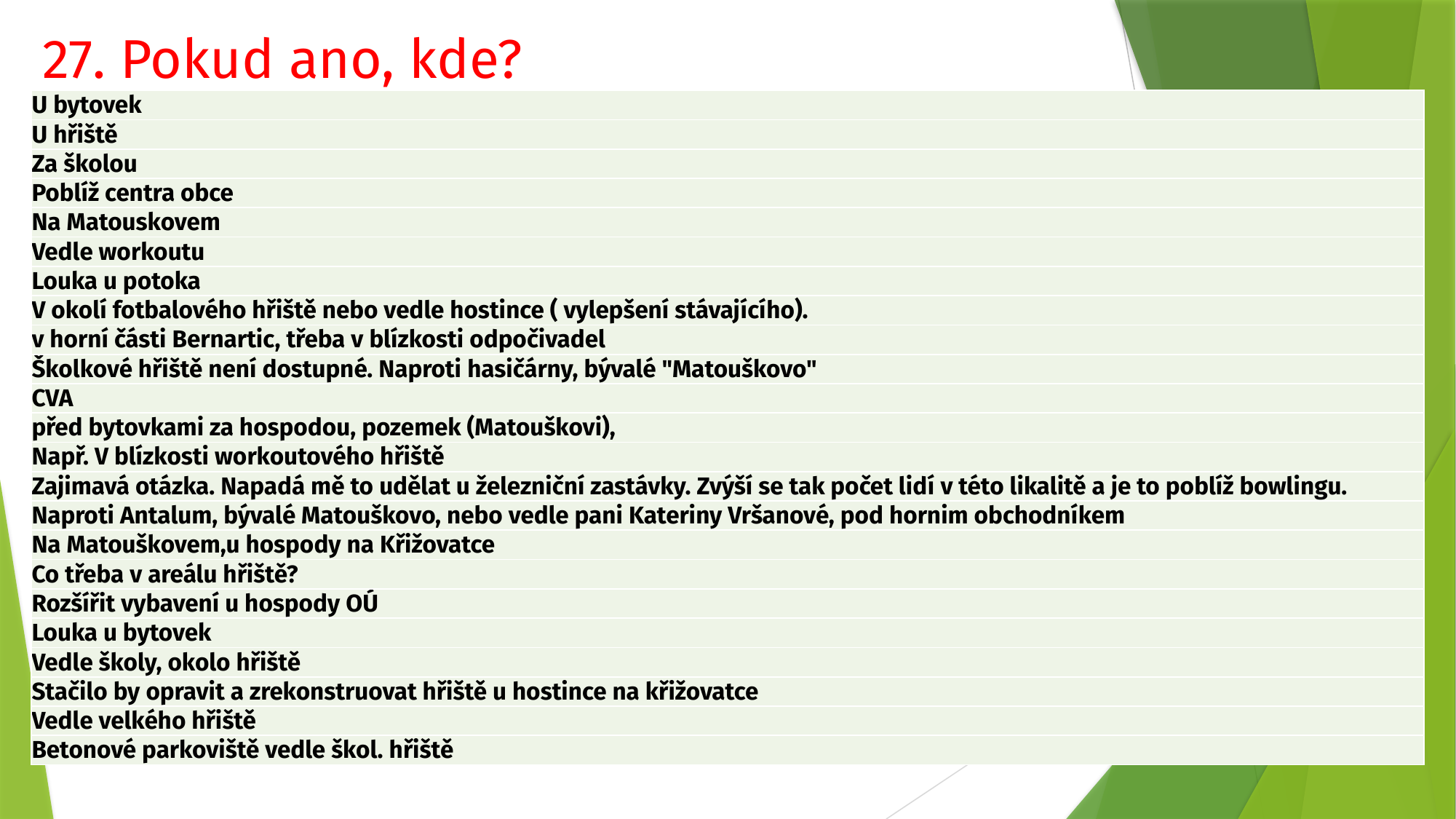

# 27. Pokud ano, kde?
| U bytovek |
| --- |
| U hřiště |
| Za školou |
| Poblíž centra obce |
| Na Matouskovem |
| Vedle workoutu |
| Louka u potoka |
| V okolí fotbalového hřiště nebo vedle hostince ( vylepšení stávajícího). |
| v horní části Bernartic, třeba v blízkosti odpočivadel |
| Školkové hřiště není dostupné. Naproti hasičárny, bývalé "Matouškovo" |
| CVA |
| před bytovkami za hospodou, pozemek (Matouškovi), |
| Např. V blízkosti workoutového hřiště |
| Zajimavá otázka. Napadá mě to udělat u železniční zastávky. Zvýší se tak počet lidí v této likalitě a je to poblíž bowlingu. |
| Naproti Antalum, bývalé Matouškovo, nebo vedle pani Kateriny Vršanové, pod hornim obchodníkem |
| Na Matouškovem,u hospody na Křižovatce |
| Co třeba v areálu hřiště? |
| Rozšířit vybavení u hospody OÚ |
| Louka u bytovek |
| Vedle školy, okolo hřiště |
| Stačilo by opravit a zrekonstruovat hřiště u hostince na křižovatce |
| Vedle velkého hřiště |
| Betonové parkoviště vedle škol. hřiště |